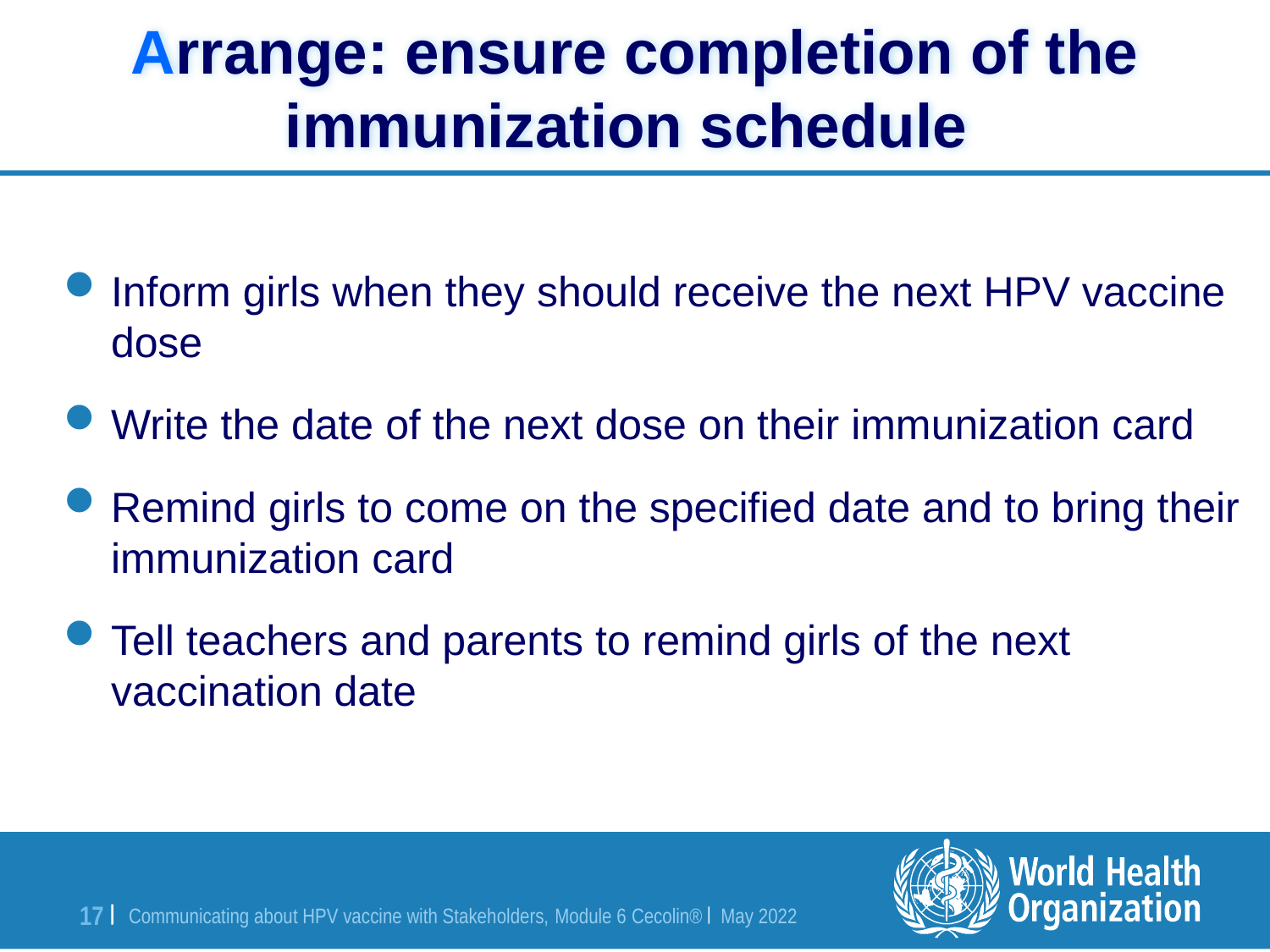

# Arrange: ensure completion of the immunization schedule
Inform girls when they should receive the next HPV vaccine dose
Write the date of the next dose on their immunization card
Remind girls to come on the specified date and to bring their immunization card
Tell teachers and parents to remind girls of the next vaccination date